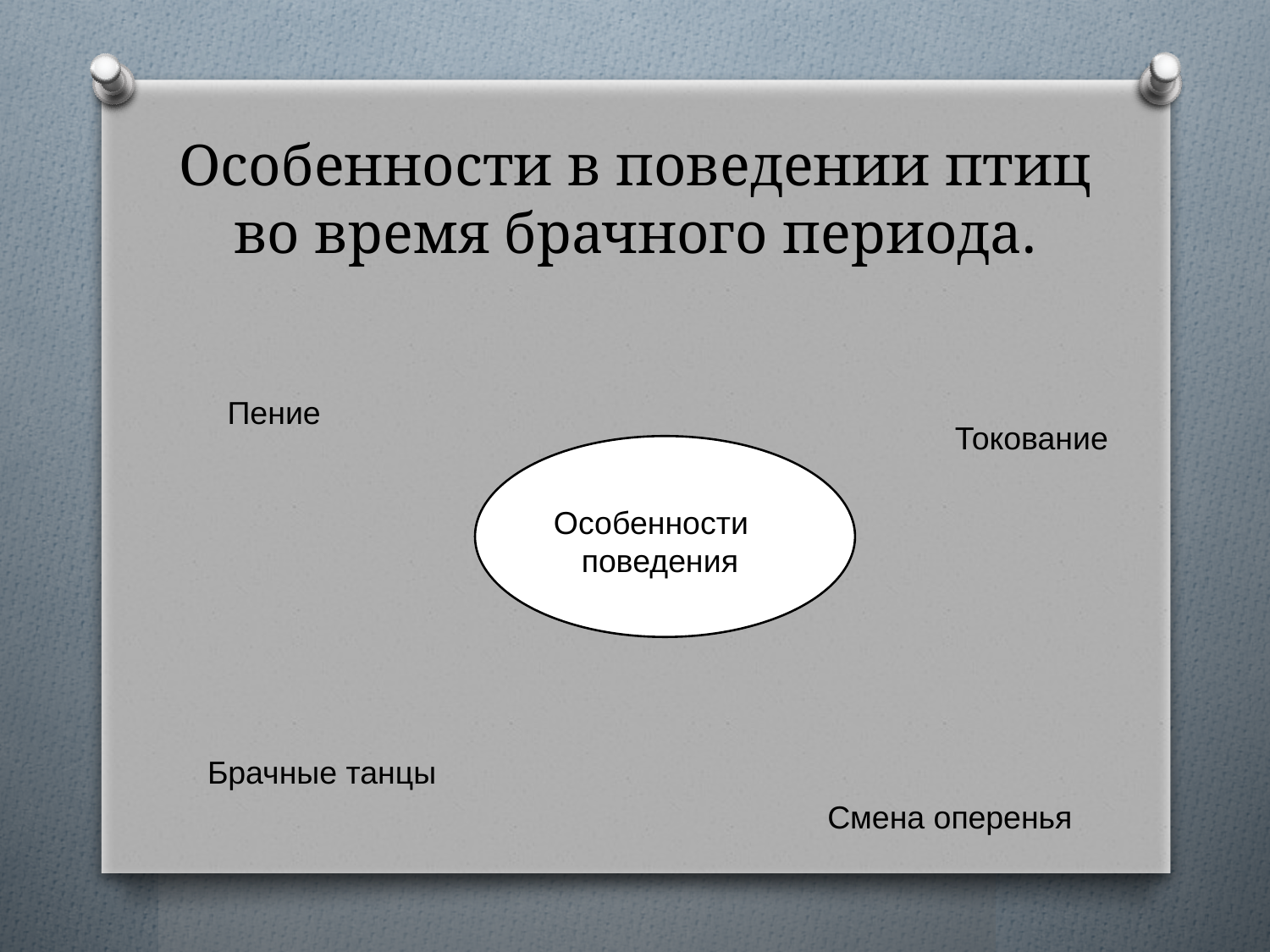

# Особенности в поведении птиц во время брачного периода.

Пение
Токование

Особенности   поведения
Брачные танцы
Смена оперенья